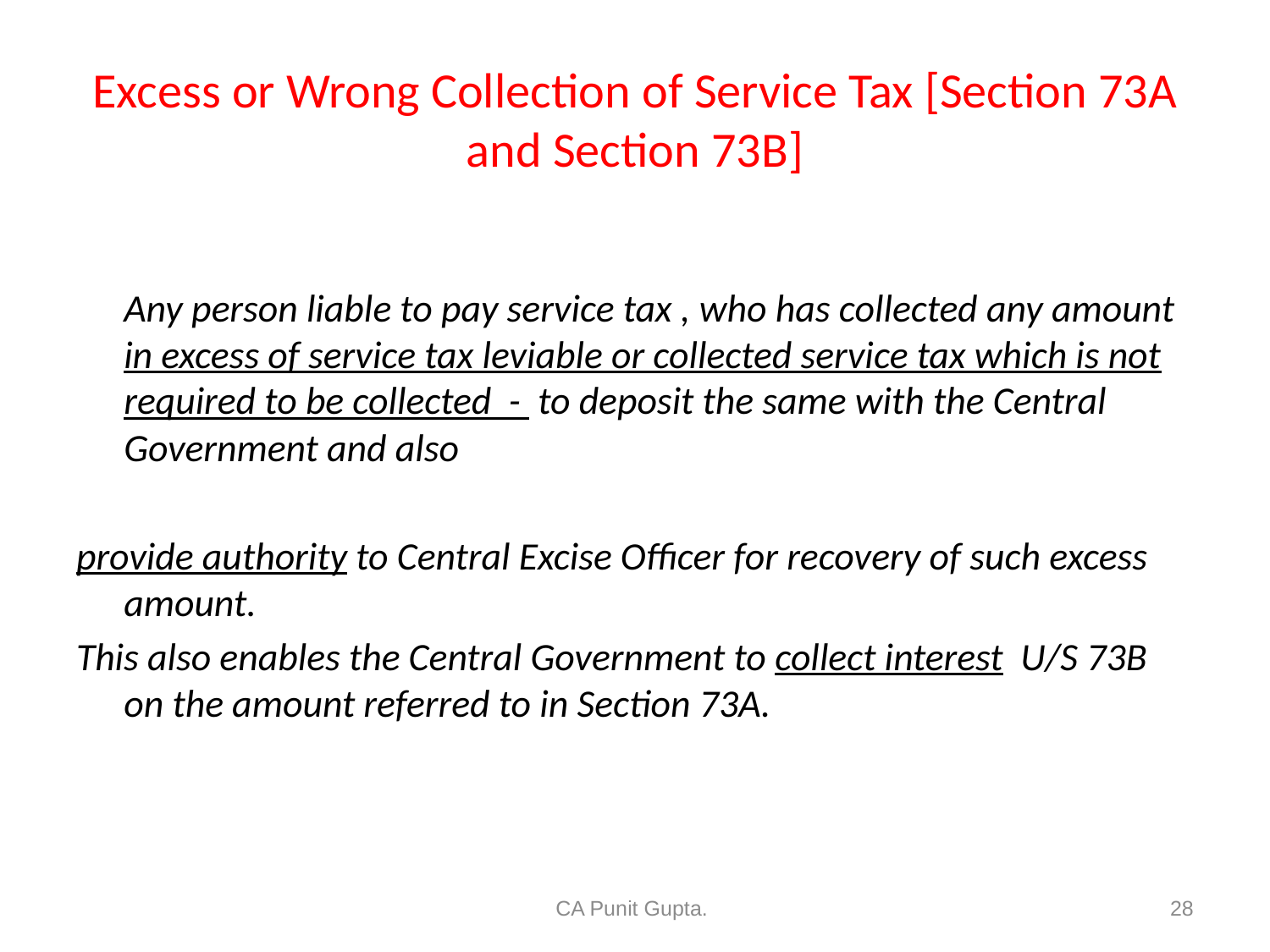

# Excess or Wrong Collection of Service Tax [Section 73A and Section 73B]

	Any person liable to pay service tax , who has collected any amount  in excess of service tax leviable or collected service tax which is not required to be collected  -  to deposit the same with the Central Government and also

provide authority to Central Excise Officer for recovery of such excess amount.
This also enables the Central Government to collect interest  U/S 73B on the amount referred to in Section 73A.
CA Punit Gupta.
28